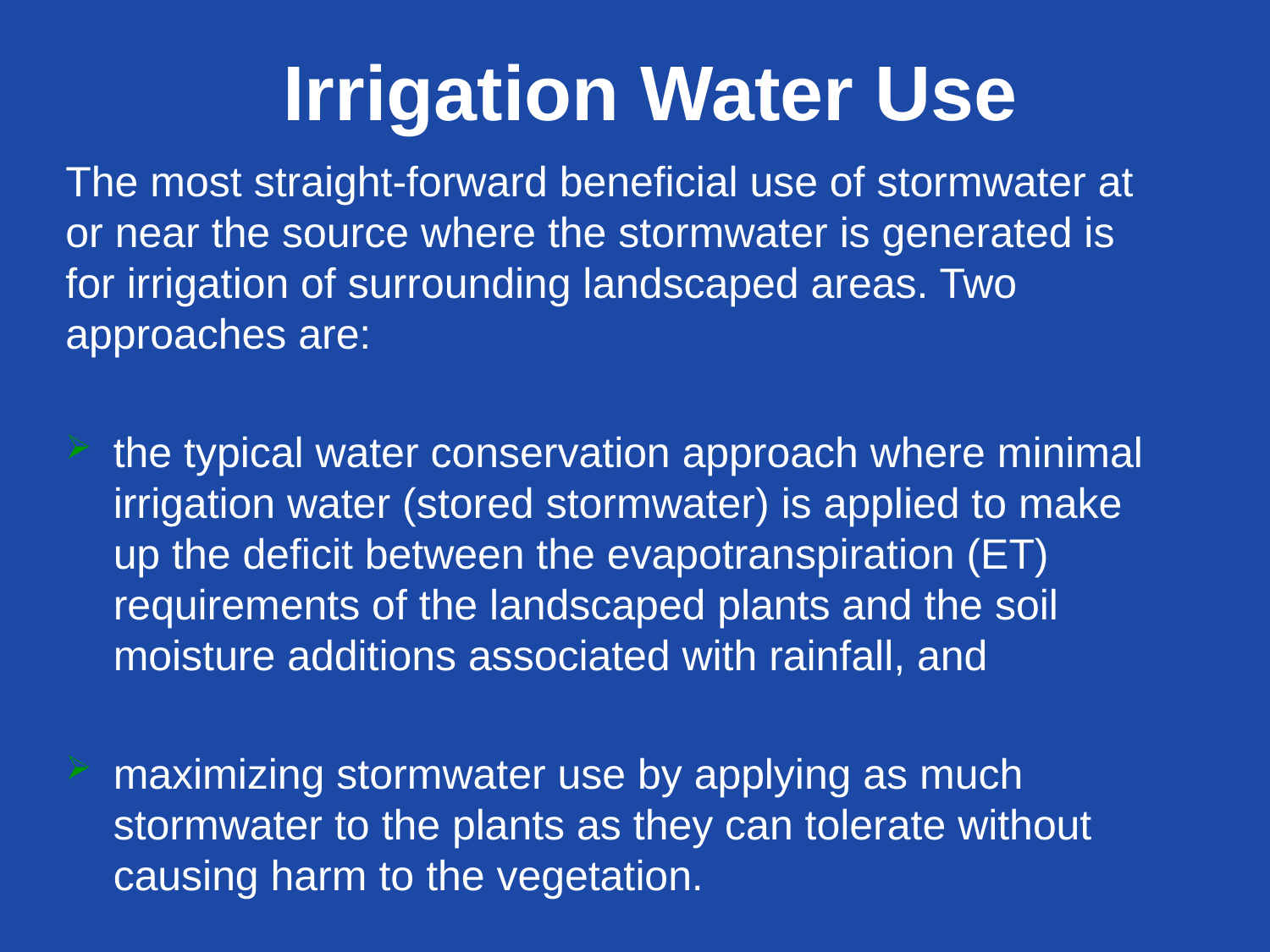

# Irrigation Water Use
The most straight-forward beneficial use of stormwater at or near the source where the stormwater is generated is for irrigation of surrounding landscaped areas. Two approaches are:

the typical water conservation approach where minimal irrigation water (stored stormwater) is applied to make up the deficit between the evapotranspiration (ET) requirements of the landscaped plants and the soil moisture additions associated with rainfall, and

maximizing stormwater use by applying as much stormwater to the plants as they can tolerate without causing harm to the vegetation.